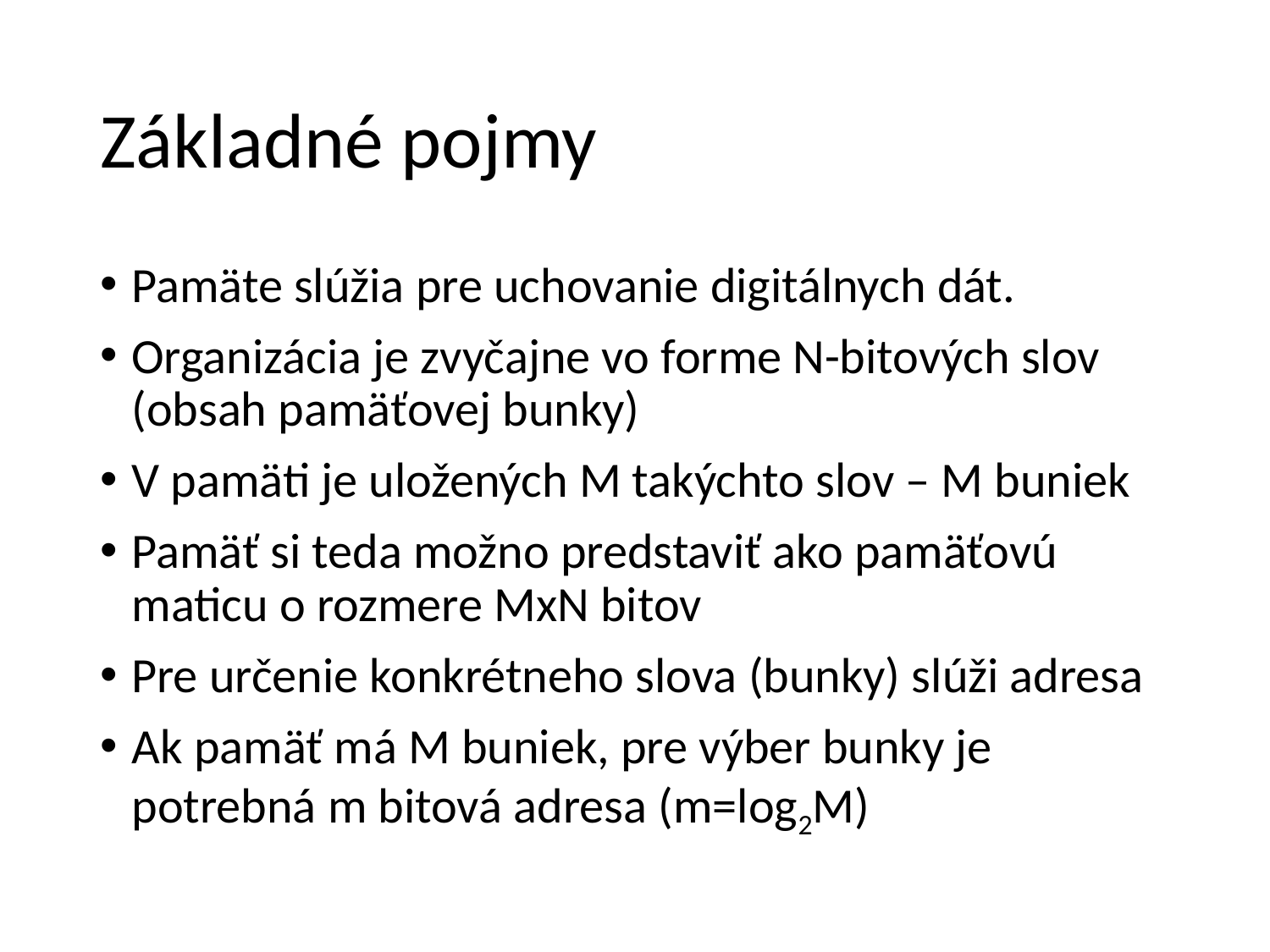

# Základné pojmy
Pamäte slúžia pre uchovanie digitálnych dát.
Organizácia je zvyčajne vo forme N-bitových slov (obsah pamäťovej bunky)
V pamäti je uložených M takýchto slov – M buniek
Pamäť si teda možno predstaviť ako pamäťovú maticu o rozmere MxN bitov
Pre určenie konkrétneho slova (bunky) slúži adresa
Ak pamäť má M buniek, pre výber bunky je potrebná m bitová adresa (m=log2M)